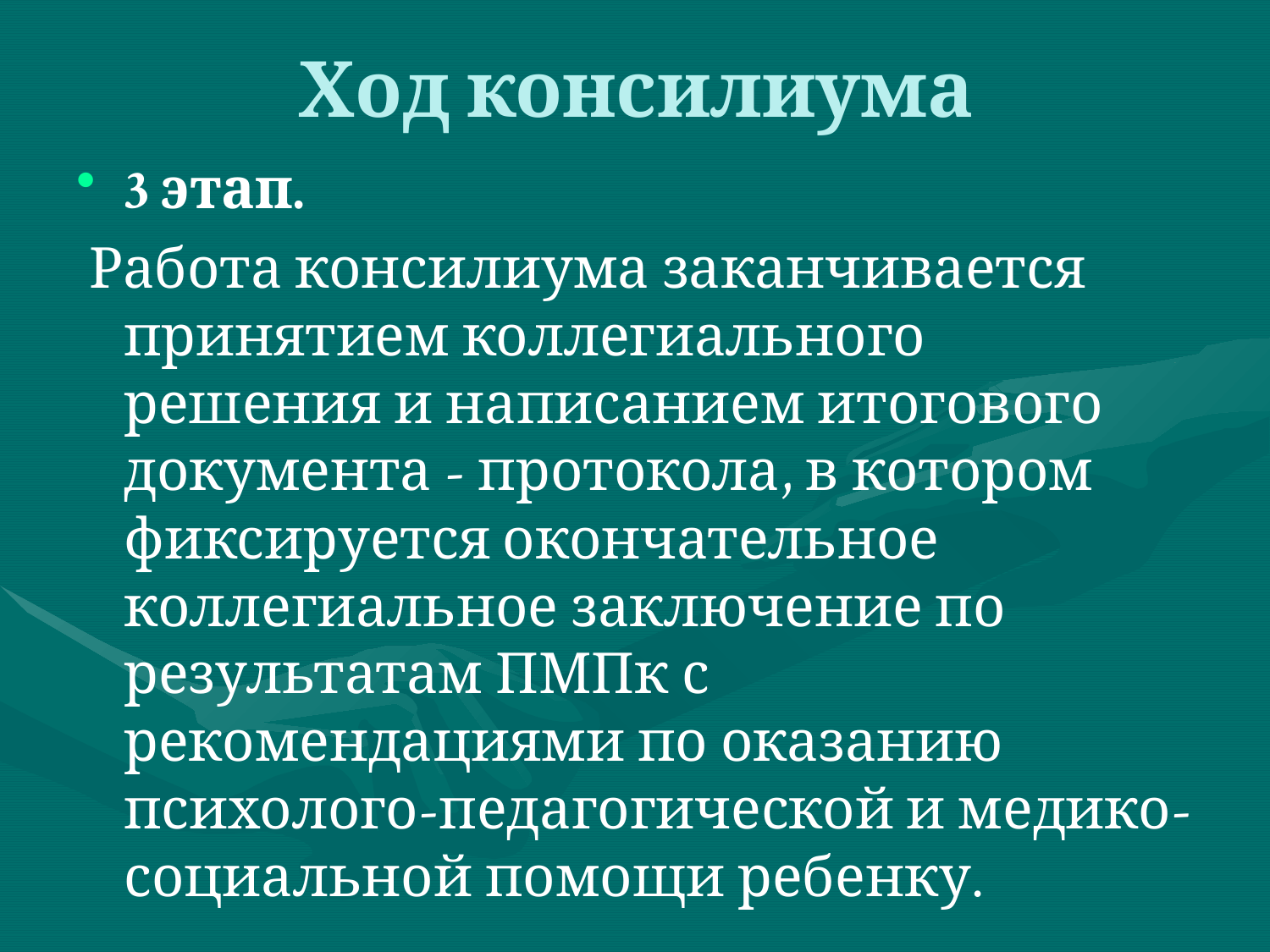

# Ход консилиума
3 этап.
 Работа консилиума заканчивается принятием коллегиального решения и написанием итогового документа - протокола, в котором фиксируется окончательное коллегиальное заключение по результатам ПМПк с рекомендациями по оказанию психолого-педагогической и медико-социальной помощи ребенку.